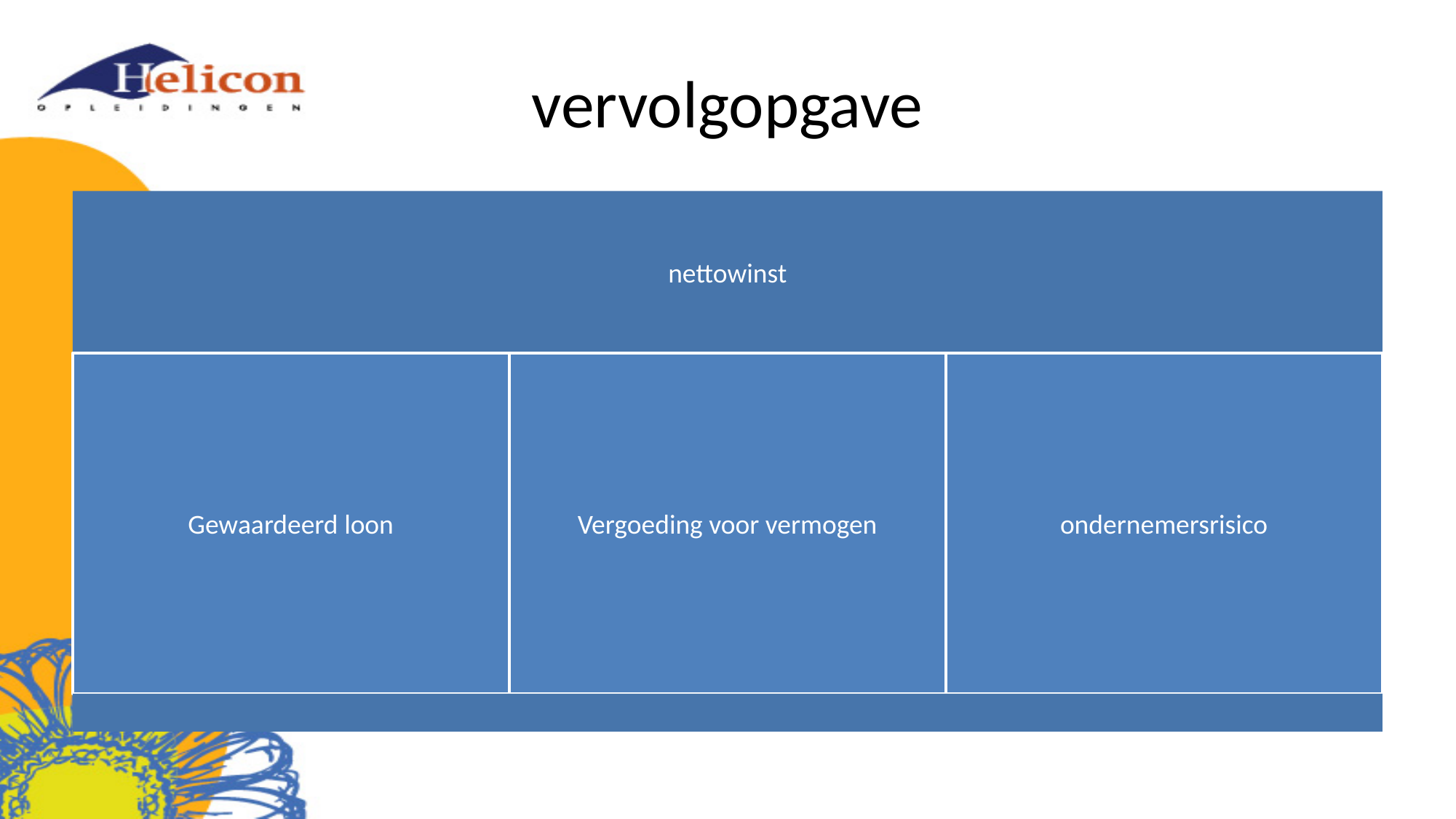

# vervolgopgave
nettowinst
Gewaardeerd loon
Vergoeding voor vermogen
ondernemersrisico